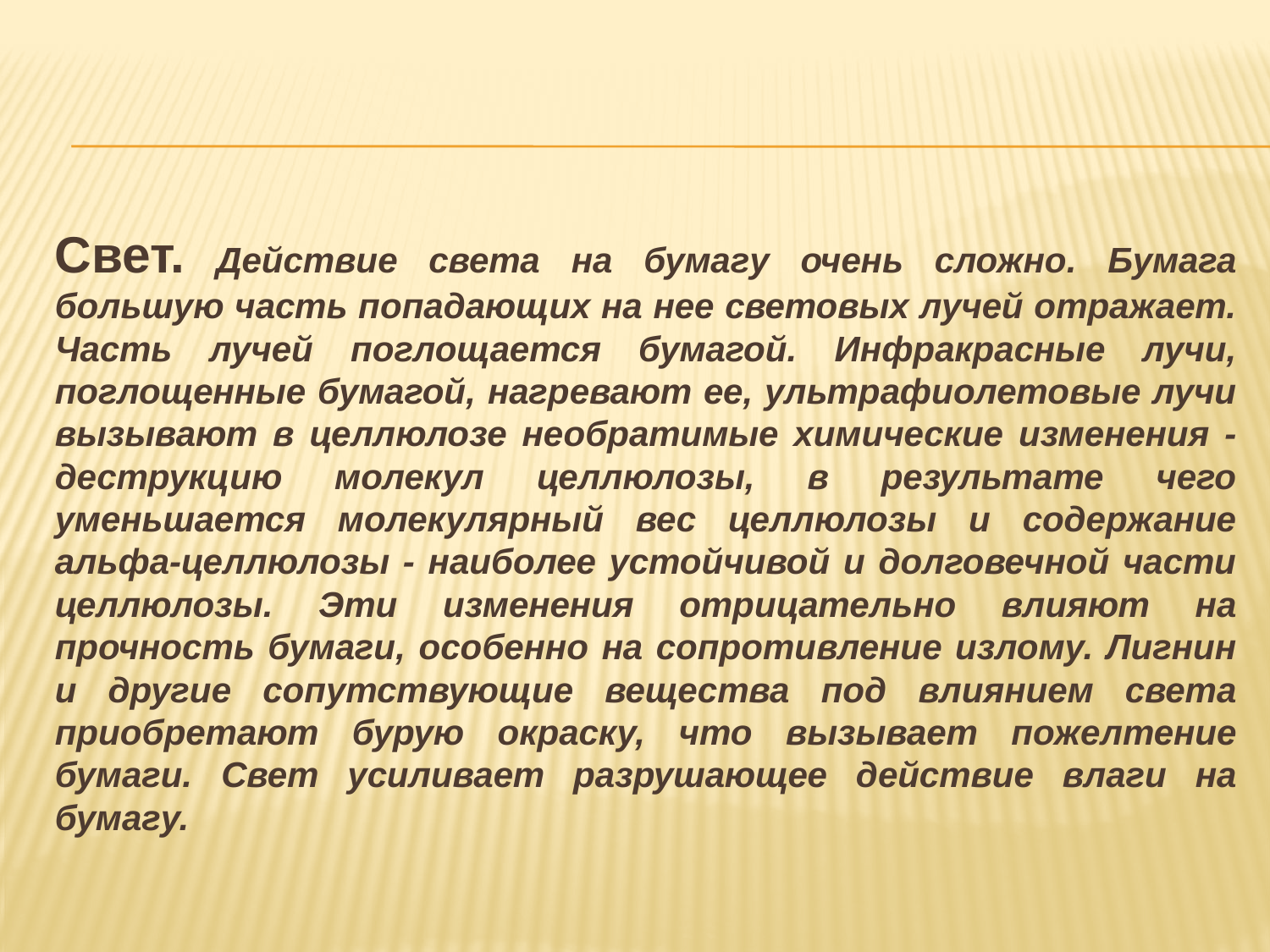

Свет. Действие света на бумагу очень сложно. Бумага большую часть попадающих на нее световых лучей отражает. Часть лучей поглощается бумагой. Инфракрасные лучи, поглощенные бумагой, нагревают ее, ультрафиолетовые лучи вызывают в целлюлозе необратимые химические изменения - деструкцию молекул целлюлозы, в результате чего уменьшается молекулярный вес целлюлозы и содержание альфа-целлюлозы - наиболее устойчивой и долговечной части целлюлозы. Эти изменения отрицательно влияют на прочность бумаги, особенно на сопротивление излому. Лигнин и другие сопутствующие вещества под влиянием света приобретают бурую окраску, что вызывает пожелтение бумаги. Свет усиливает разрушающее действие влаги на бумагу.